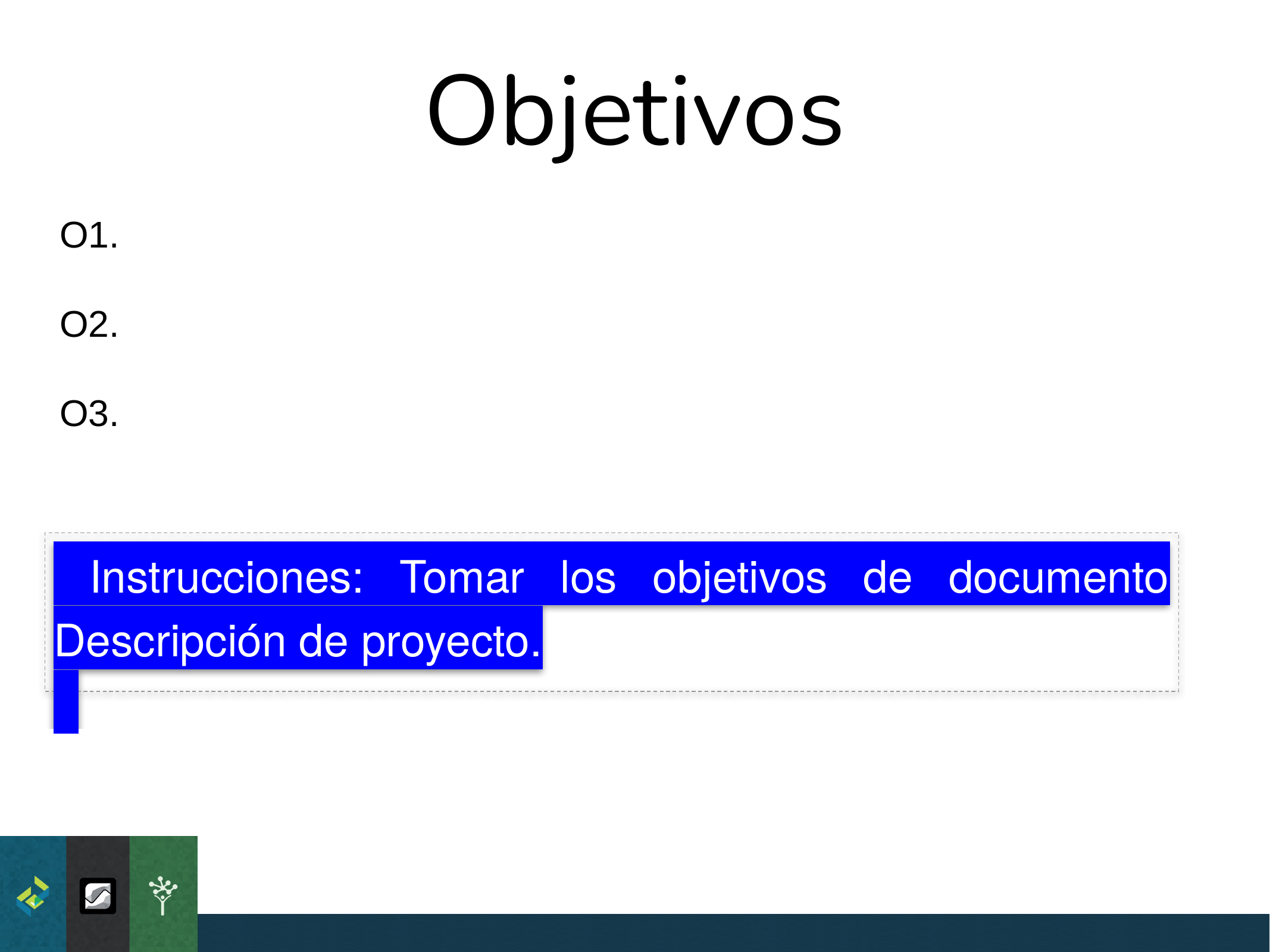

Objetivos
O1.

O2.

O3.
 Instrucciones: Tomar los objetivos de documento Descripción de proyecto.